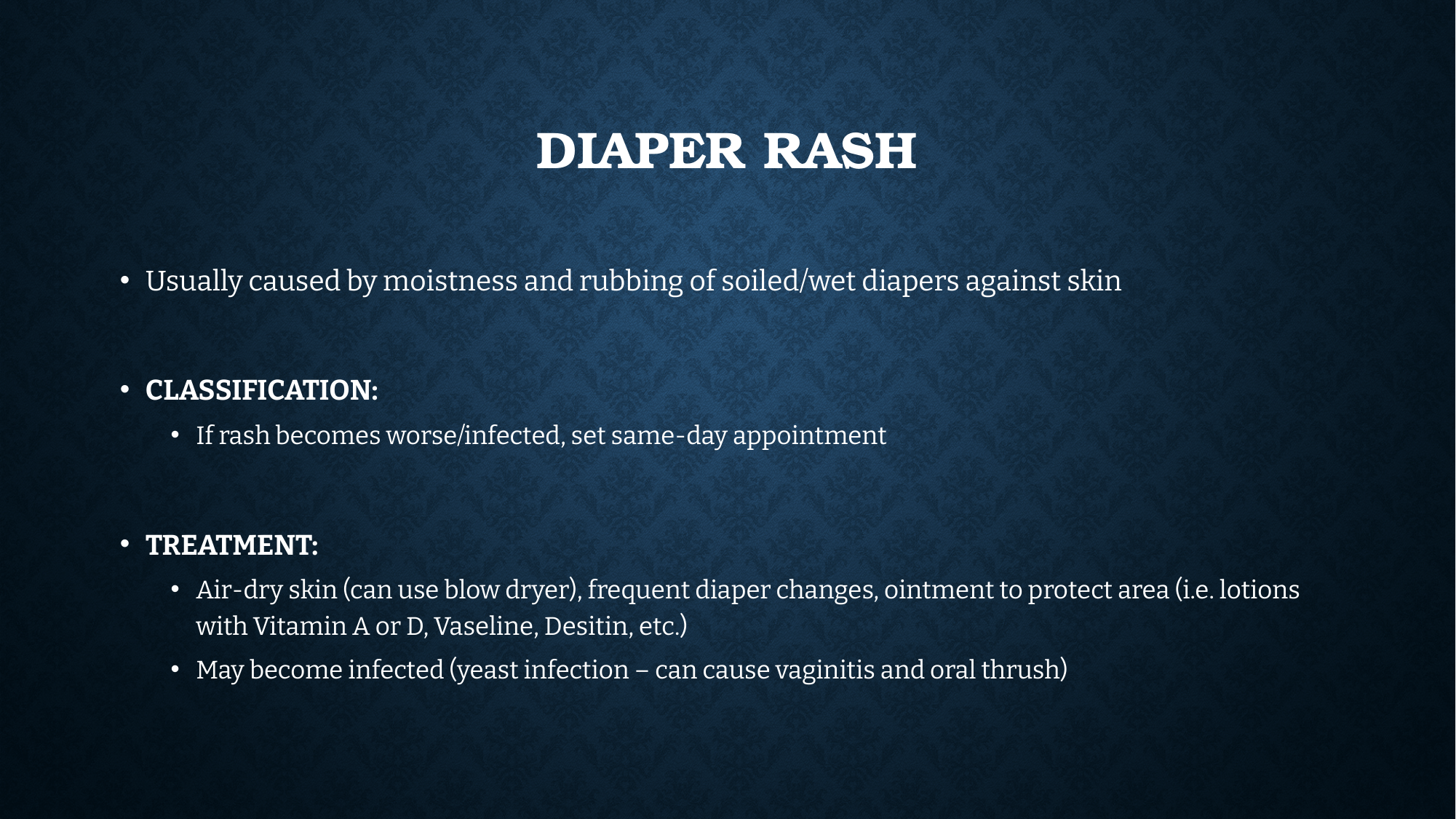

# Diaper rash
Usually caused by moistness and rubbing of soiled/wet diapers against skin

CLASSIFICATION:
If rash becomes worse/infected, set same-day appointment

TREATMENT:
Air-dry skin (can use blow dryer), frequent diaper changes, ointment to protect area (i.e. lotions with Vitamin A or D, Vaseline, Desitin, etc.)
May become infected (yeast infection – can cause vaginitis and oral thrush)